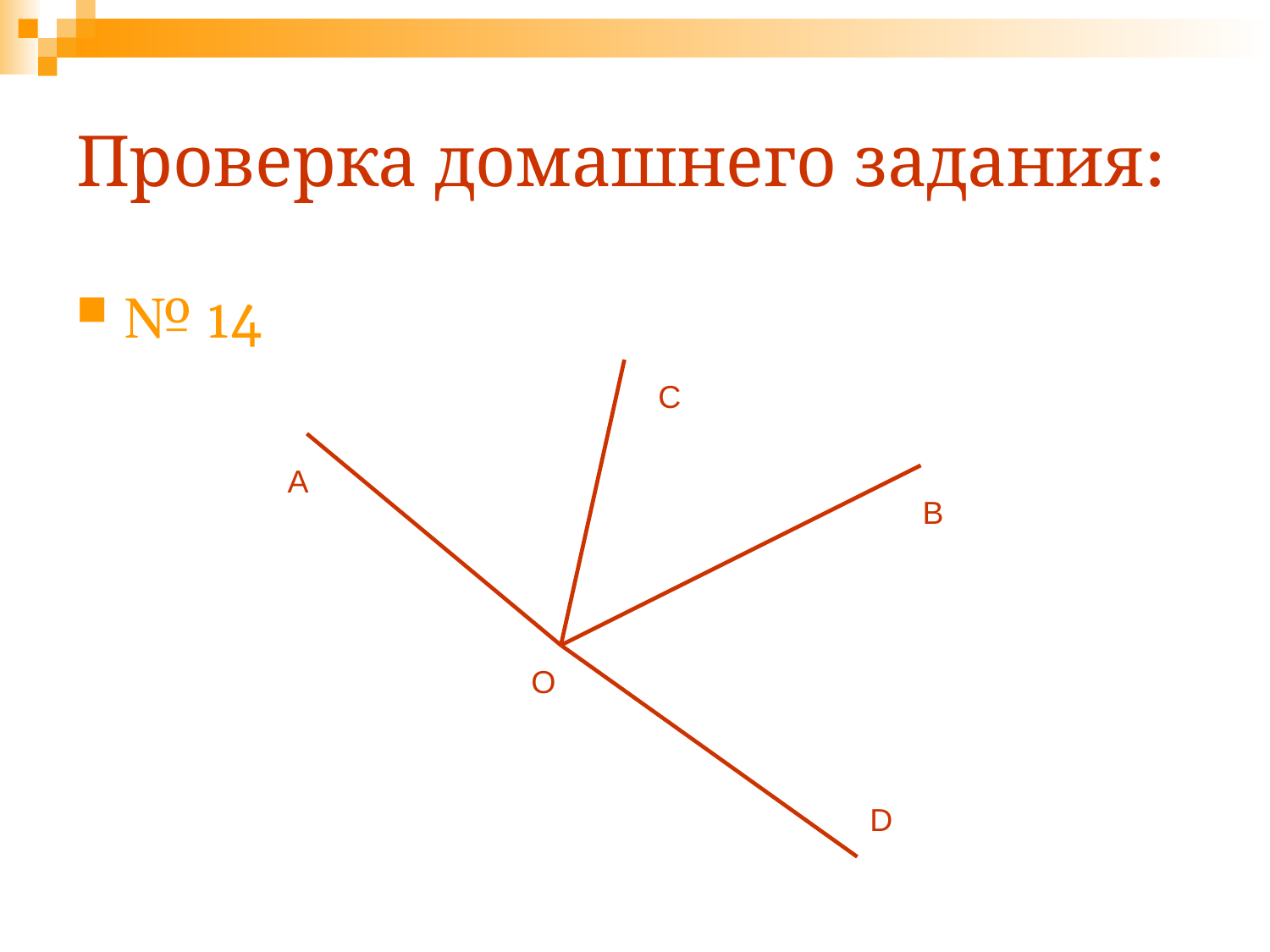

# Проверка домашнего задания:
№ 14

С

А

В

О
D